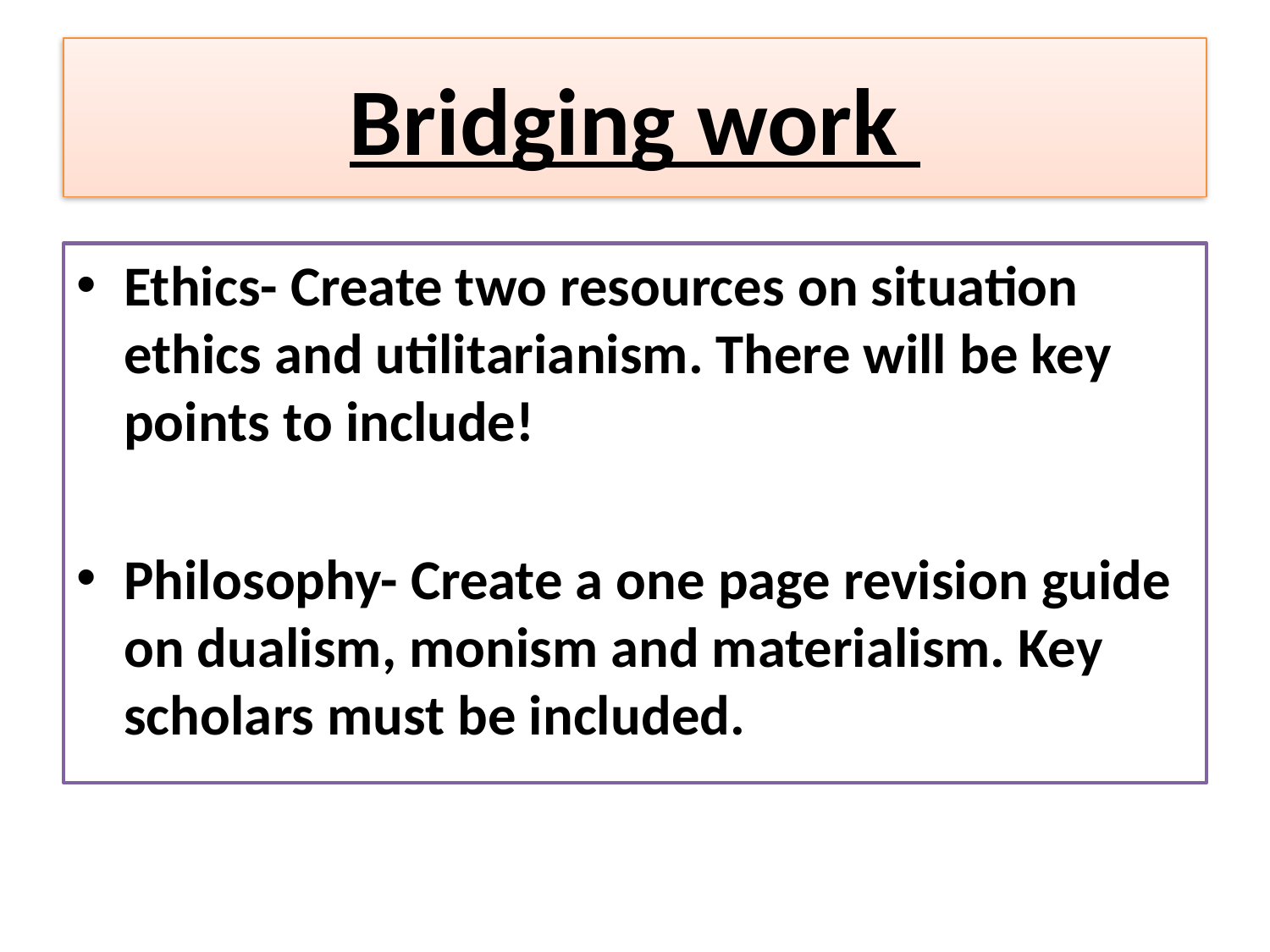

# Bridging work
Ethics- Create two resources on situation ethics and utilitarianism. There will be key points to include!

Philosophy- Create a one page revision guide on dualism, monism and materialism. Key scholars must be included.